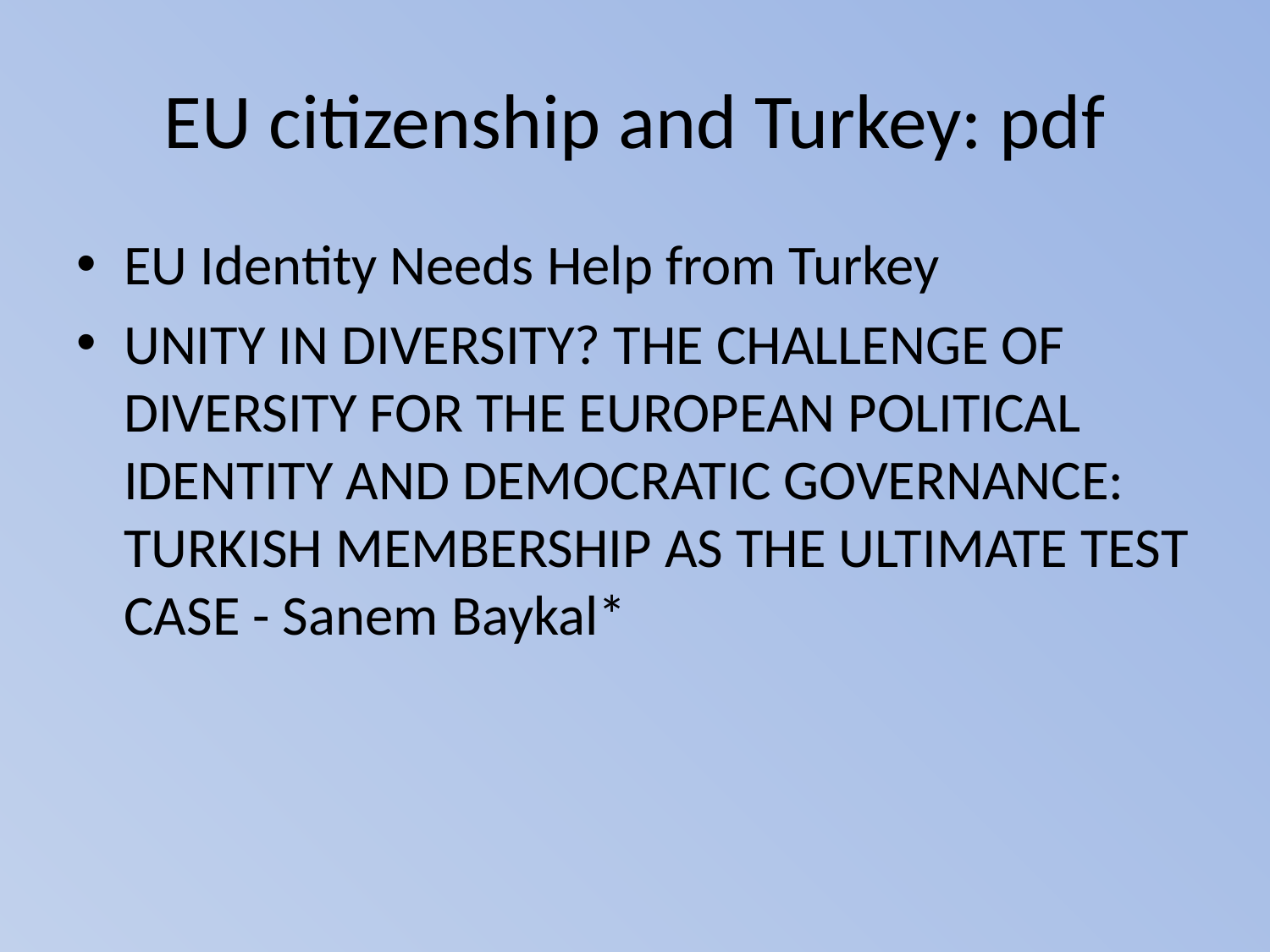

# EU citizenship and Turkey: pdf
EU Identity Needs Help from Turkey
UNITY IN DIVERSITY? THE CHALLENGE OF DIVERSITY FOR THE EUROPEAN POLITICAL IDENTITY AND DEMOCRATIC GOVERNANCE: TURKISH MEMBERSHIP AS THE ULTIMATE TEST CASE - Sanem Baykal*